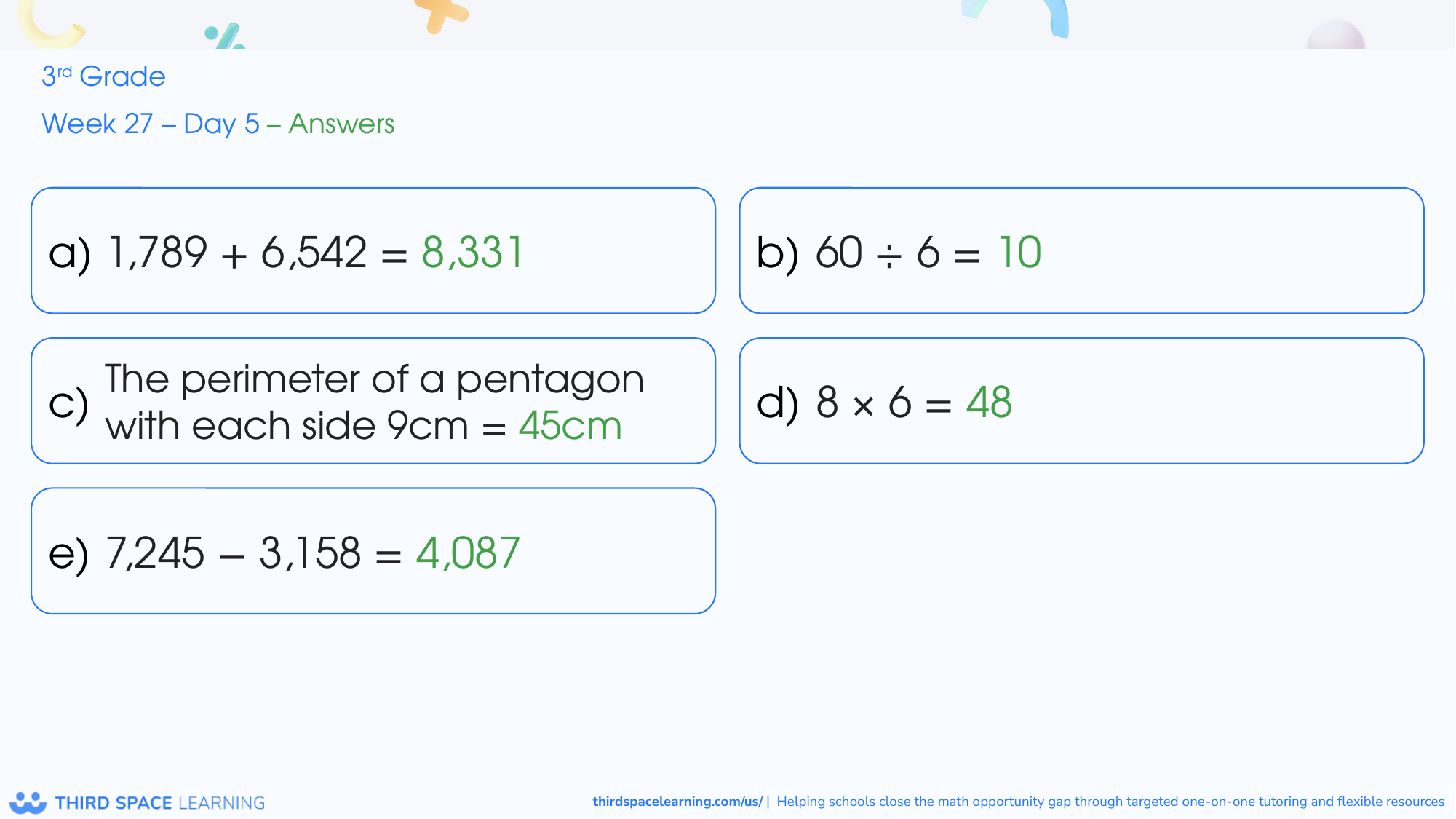

3rd Grade
Week 27 – Day 5 – Answers
1,789 + 6,542 = 8,331
60 ÷ 6 = 10
The perimeter of a pentagon with each side 9cm = 45cm
8 × 6 = 48
7,245 − 3,158 = 4,087